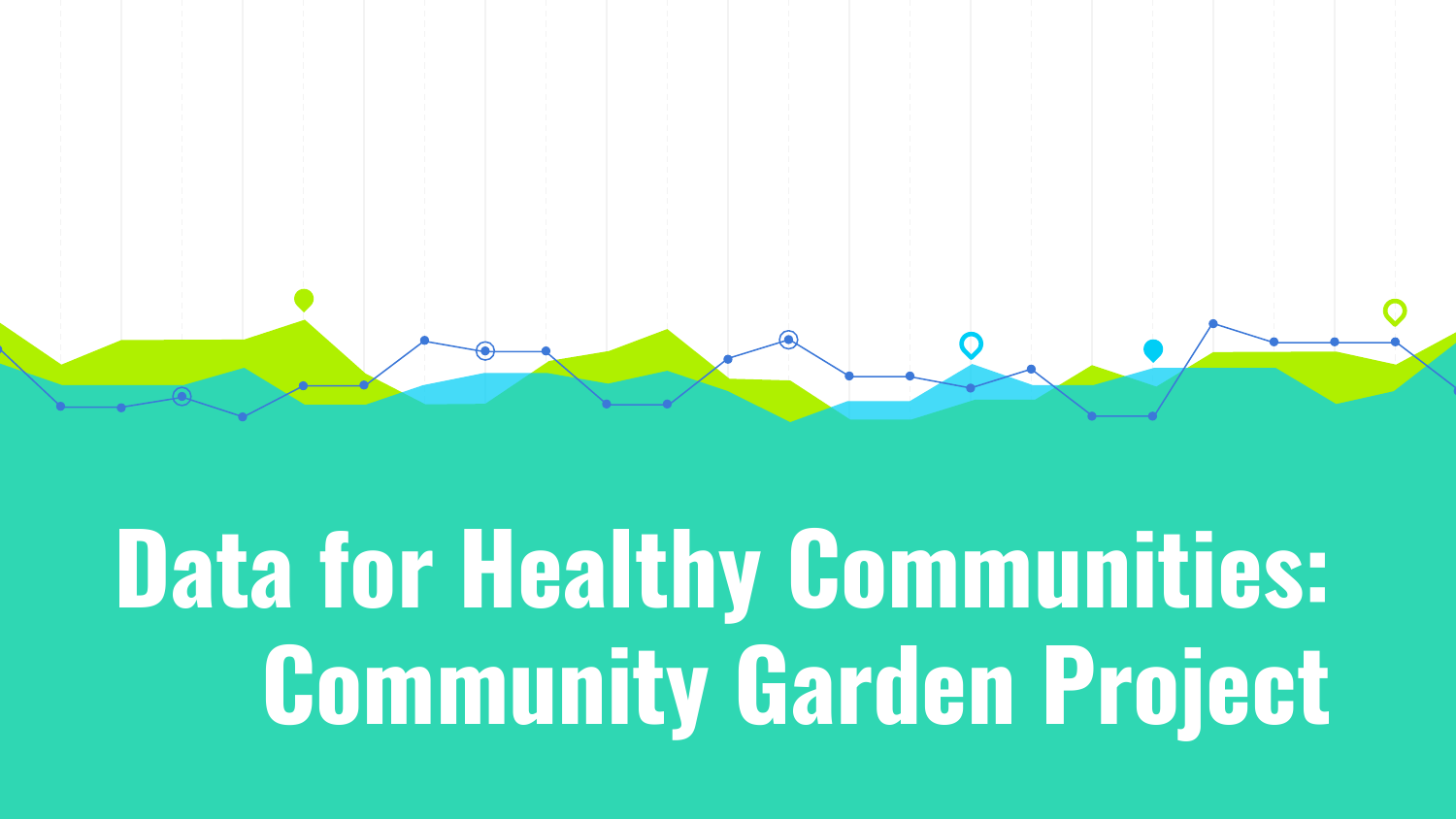

# Data for Healthy Communities: Community Garden Project